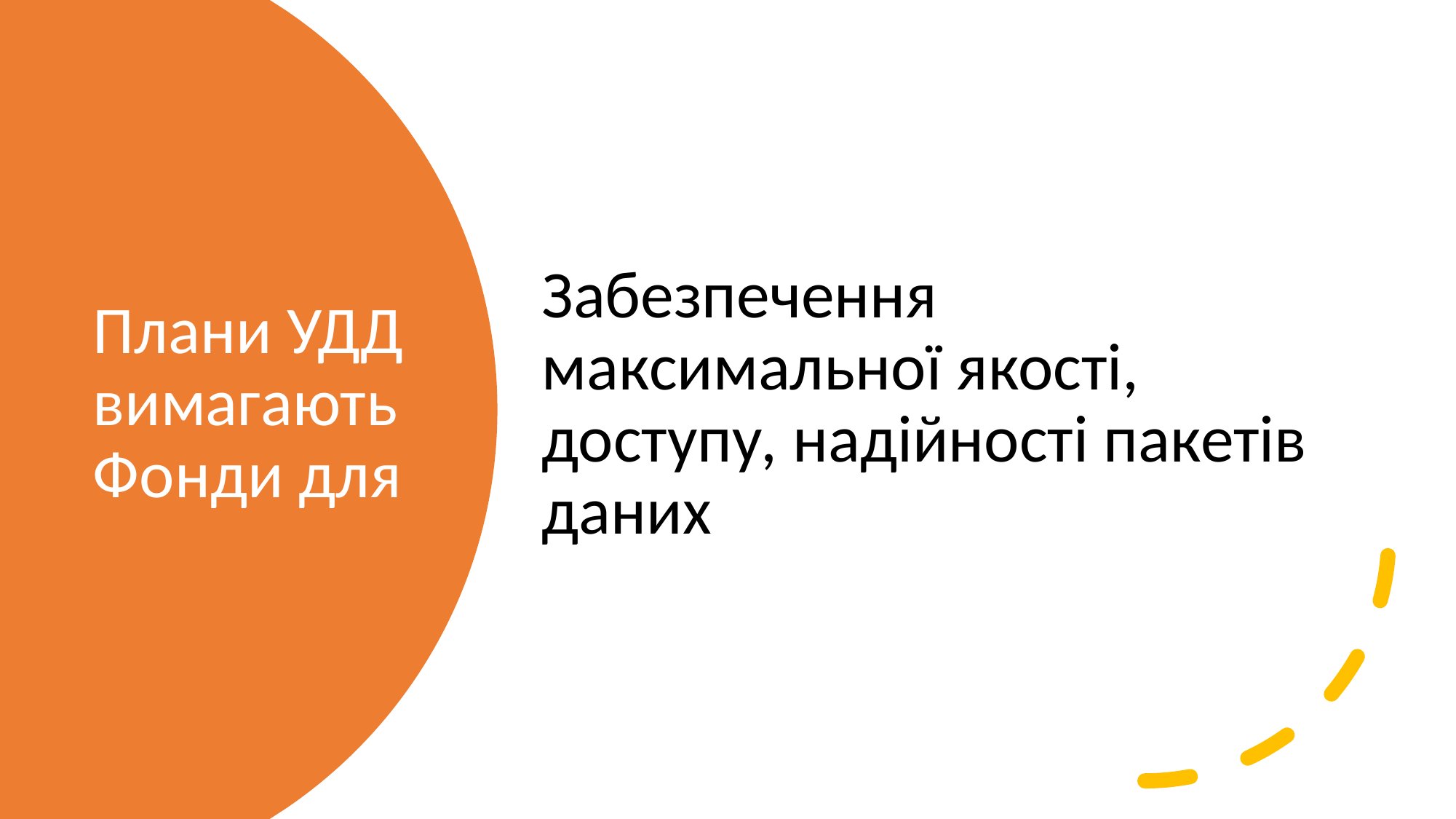

Забезпечення максимальної якості, доступу, надійності пакетів даних
# Плани УДД вимагають Фонди для